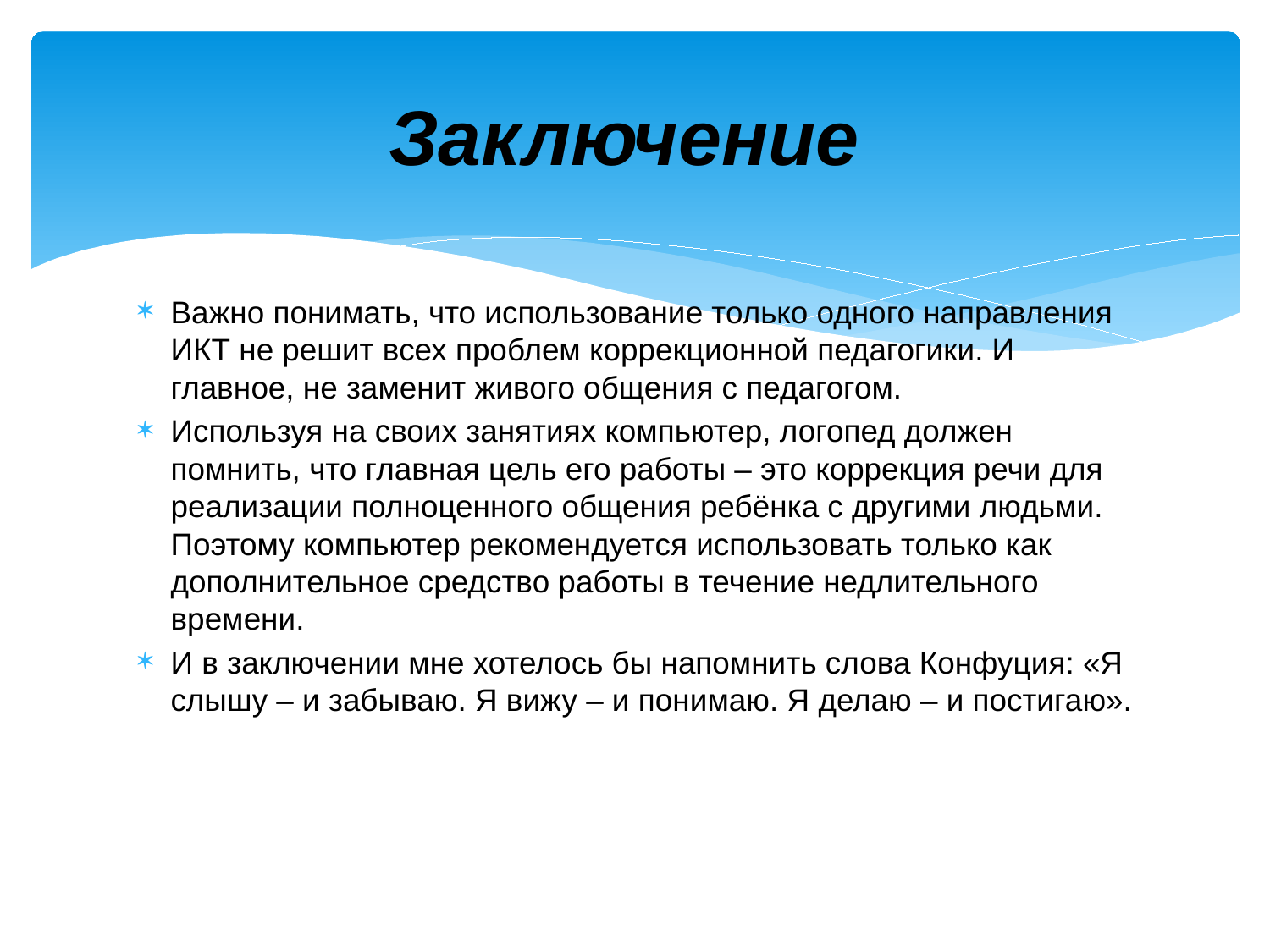

# Заключение
Важно понимать, что использование только одного направления  ИКТ не решит всех проблем коррекционной педагогики. И главное, не заменит живого общения с педагогом.
Используя на своих занятиях компьютер, логопед должен помнить, что главная цель его работы – это коррекция речи для реализации полноценного общения ребёнка с другими людьми. Поэтому компьютер рекомендуется использовать только как дополнительное средство работы в течение недлительного времени.
И в заключении мне хотелось бы напомнить слова Конфуция: «Я слышу – и забываю. Я вижу – и понимаю. Я делаю – и постигаю».